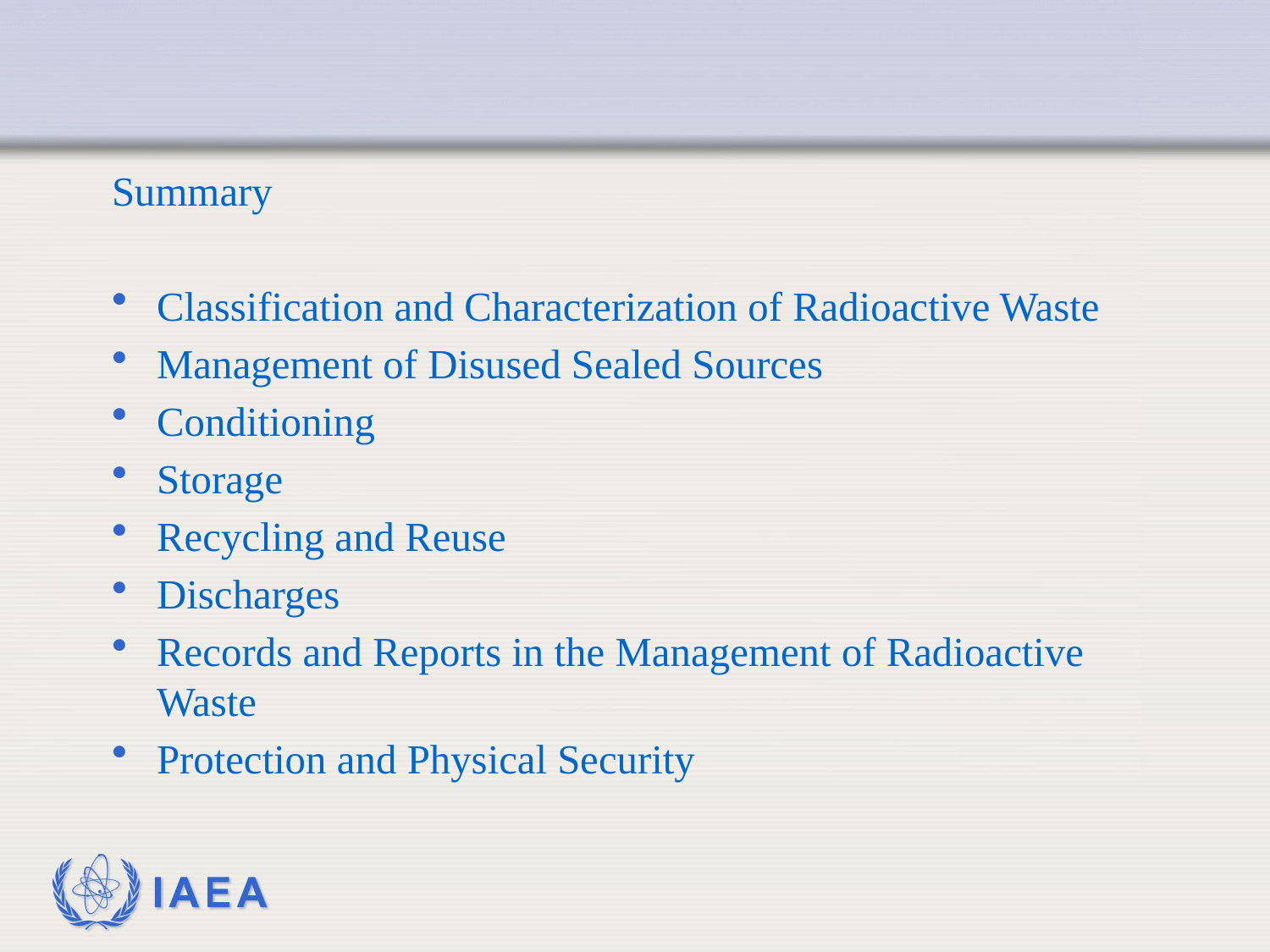

#
Summary

Classification and Characterization of Radioactive Waste
Management of Disused Sealed Sources
Conditioning
Storage
Recycling and Reuse
Discharges
Records and Reports in the Management of Radioactive Waste
Protection and Physical Security